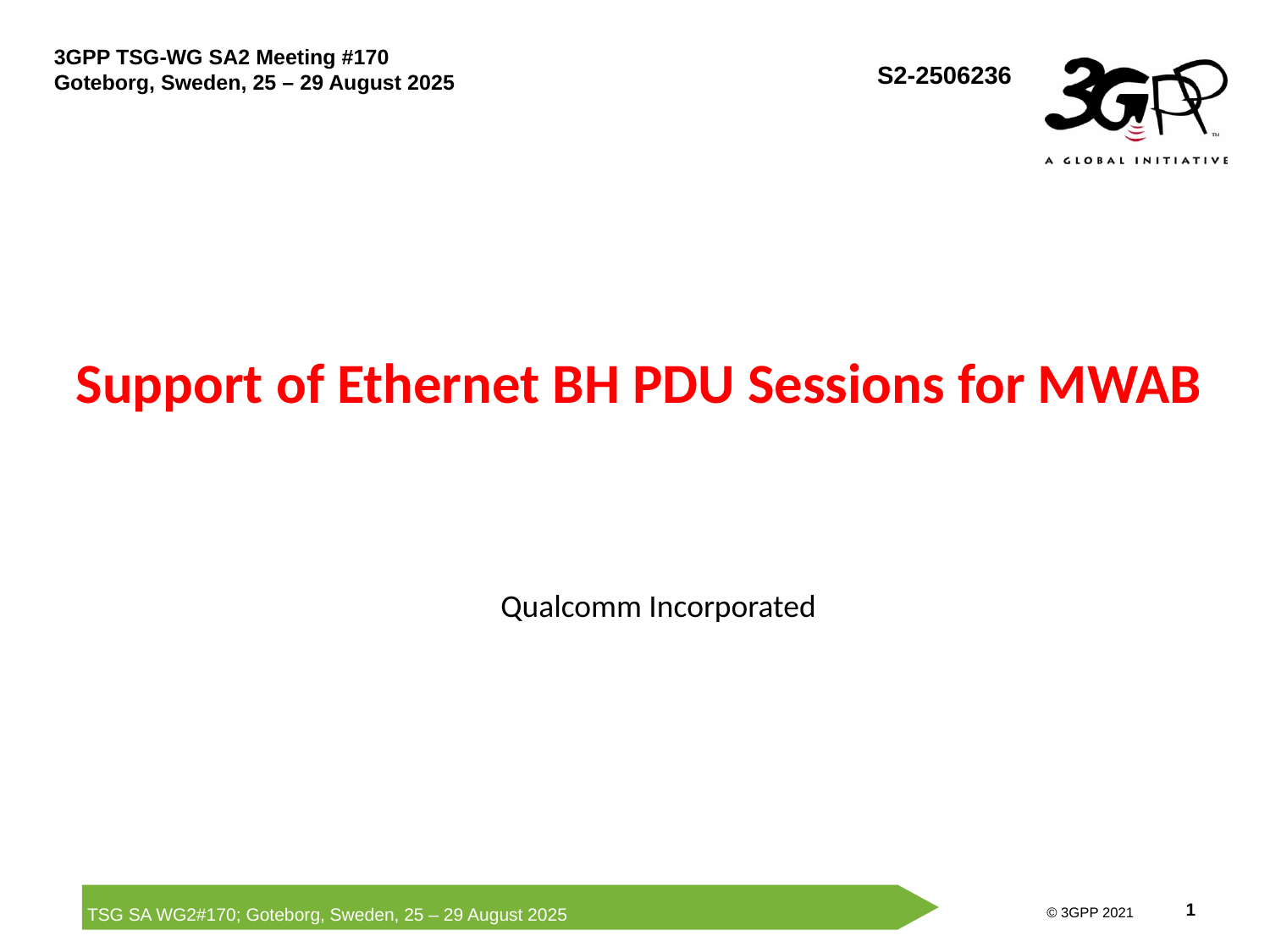

S2-2506236
# Support of Ethernet BH PDU Sessions for MWAB
Qualcomm Incorporated